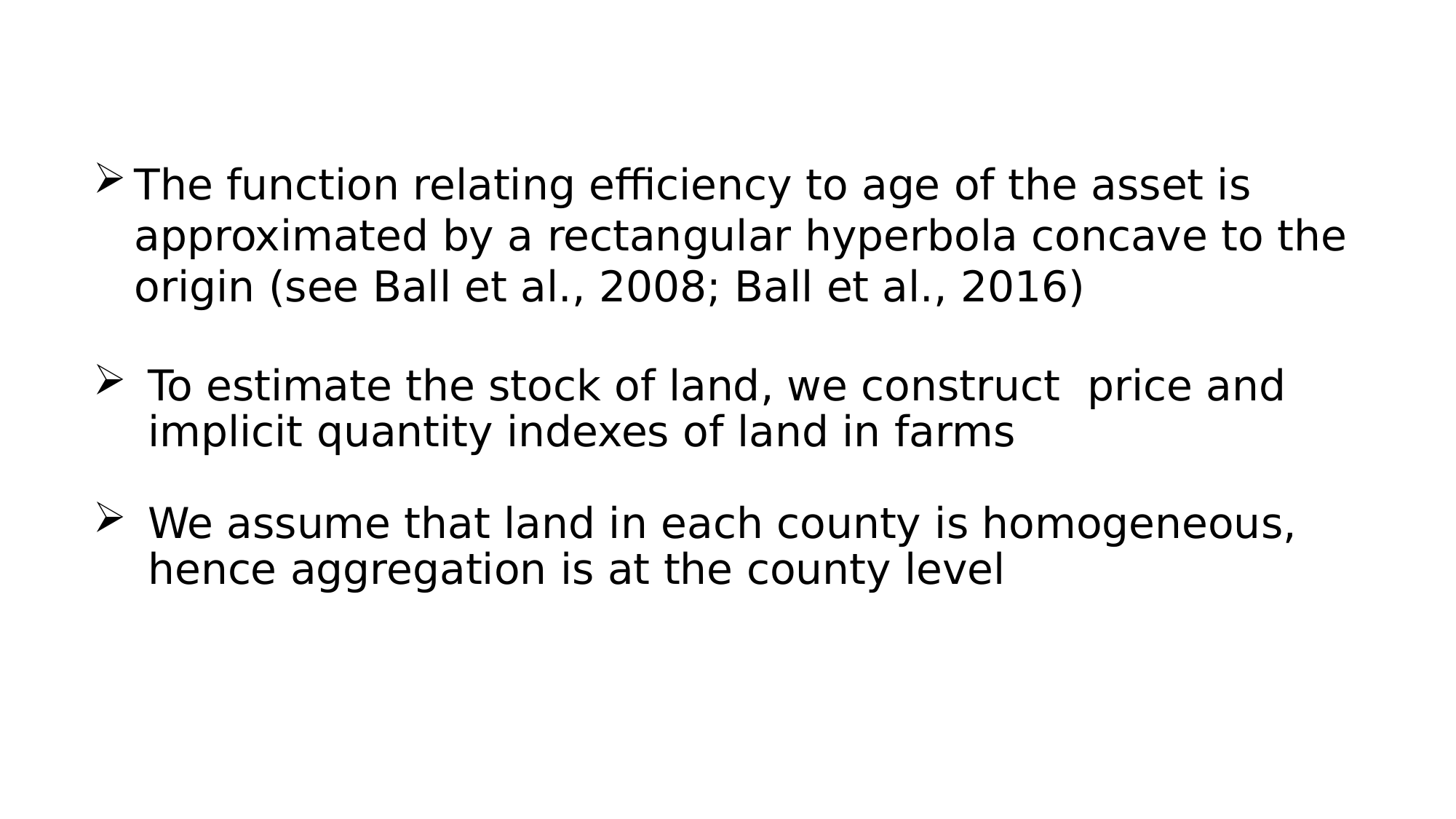

The function relating efficiency to age of the asset is approximated by a rectangular hyperbola concave to the origin (see Ball et al., 2008; Ball et al., 2016)
To estimate the stock of land, we construct  price and implicit quantity indexes of land in farms

We assume that land in each county is homogeneous, hence aggregation is at the county level